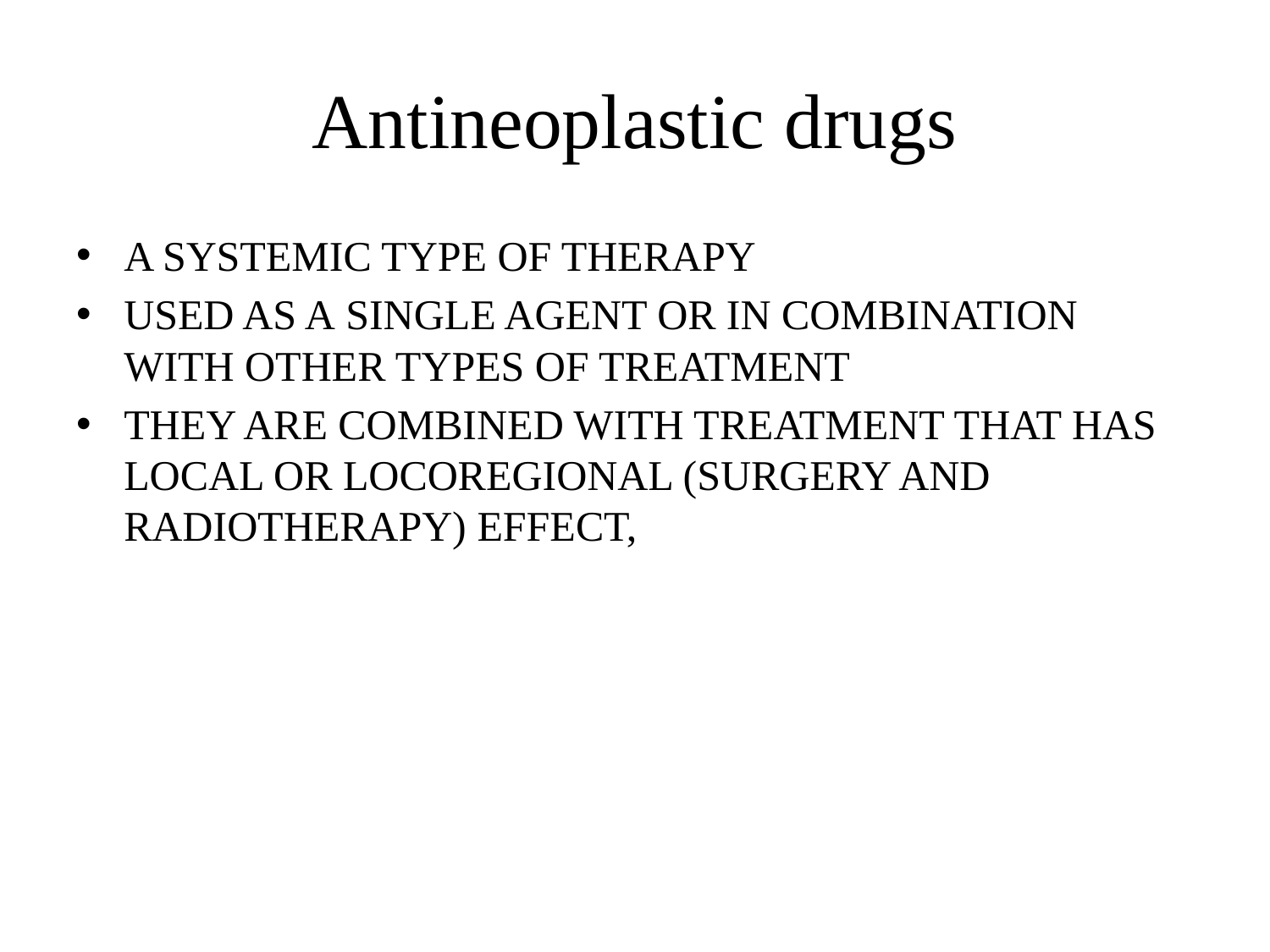

# Antineoplastic drugs
A SYSTEMIC TYPE OF THERAPY
USED AS A SINGLE AGENT OR IN COMBINATION WITH OTHER TYPES OF TREATMENT
THEY ARE COMBINED WITH TREATMENT THAT HAS LOCAL OR LOCOREGIONAL (SURGERY AND RADIOTHERAPY) EFFECT,